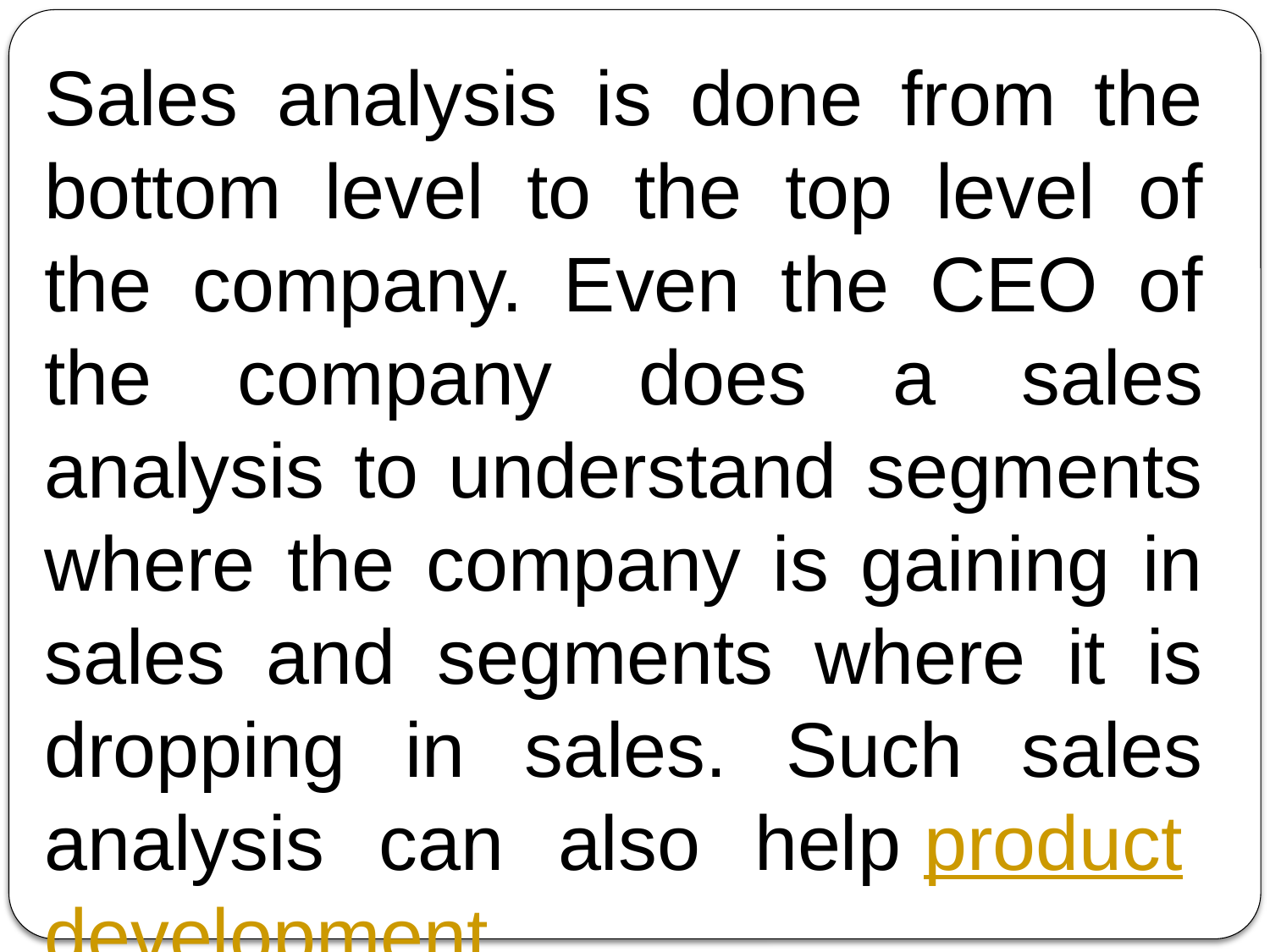

Sales analysis is done from the bottom level to the top level of the company. Even the CEO of the company does a sales analysis to understand segments where the company is gaining in sales and segments where it is dropping in sales. Such sales analysis can also help product development.